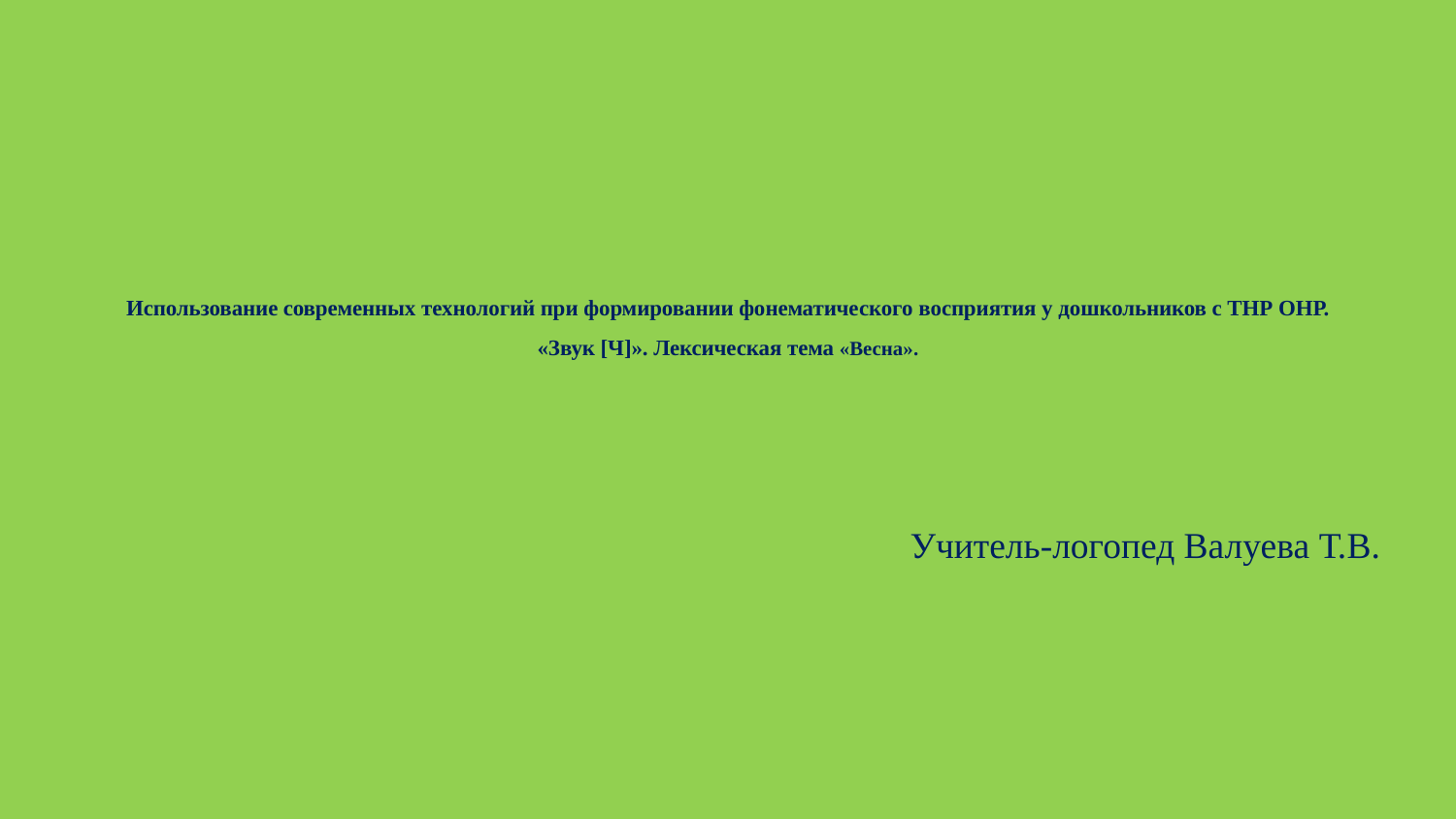

# Использование современных технологий при формировании фонематического восприятия у дошкольников с ТНР ОНР. «Звук [Ч]». Лексическая тема «Весна».

Учитель-логопед Валуева Т.В.